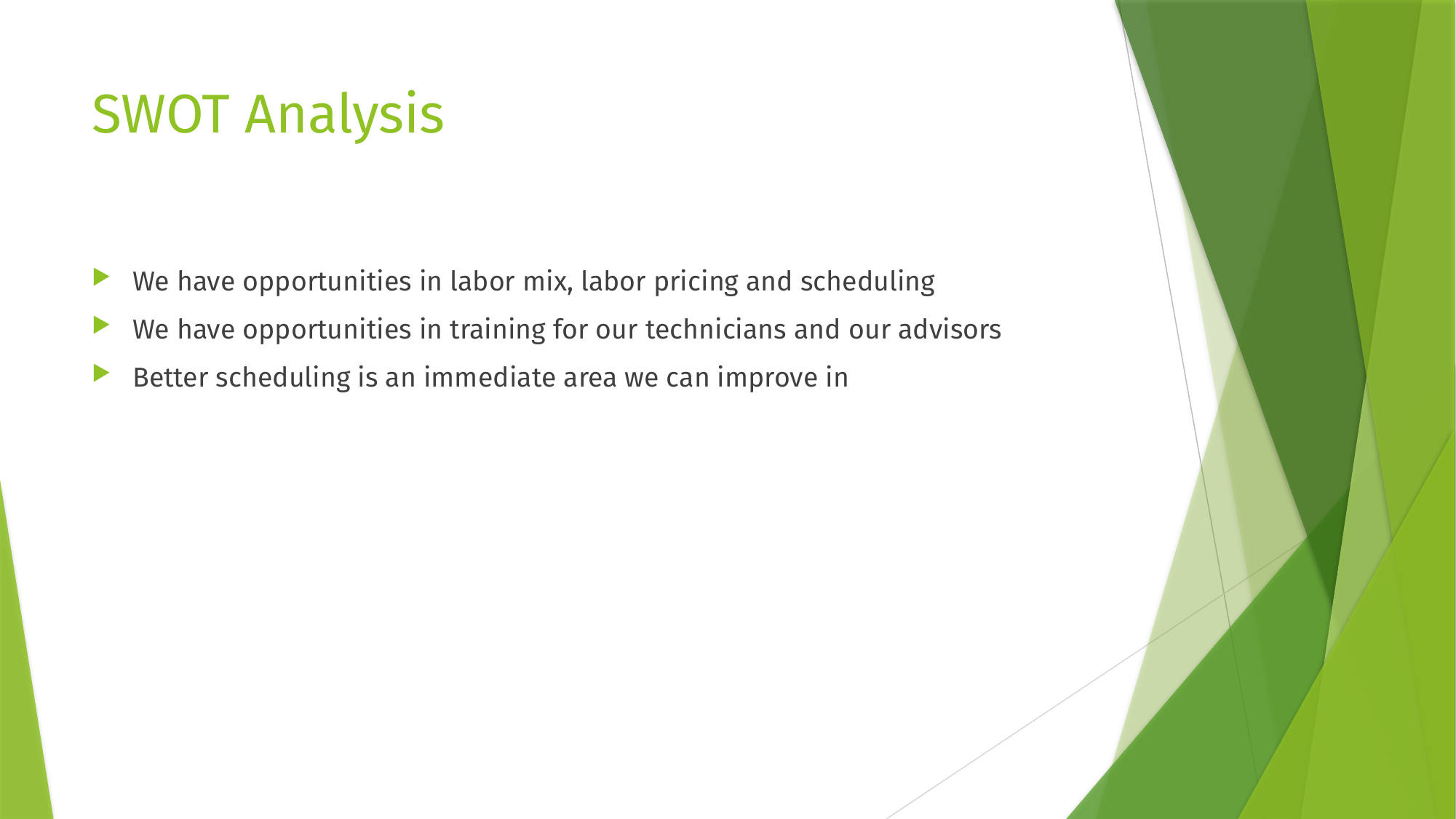

# SWOT Analysis
We have opportunities in labor mix, labor pricing and scheduling
We have opportunities in training for our technicians and our advisors
Better scheduling is an immediate area we can improve in